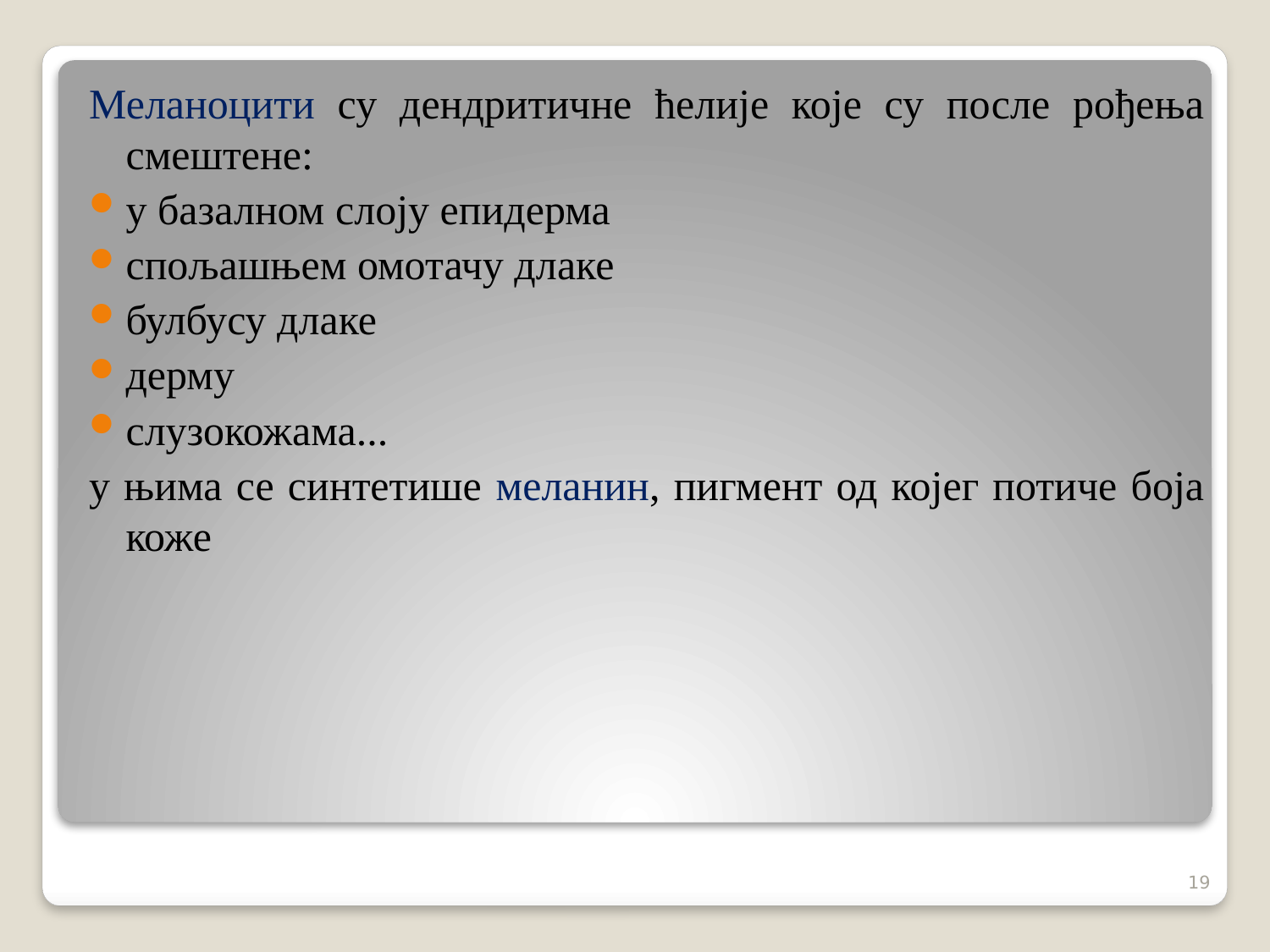

Меланоцити су дендритичне ћелије које су после рођења смештене:
у базалном слоју епидерма
спољашњем омотачу длаке
булбусу длаке
дерму
слузокожама...
у њима се синтетише меланин, пигмент од којег потиче боја коже
19